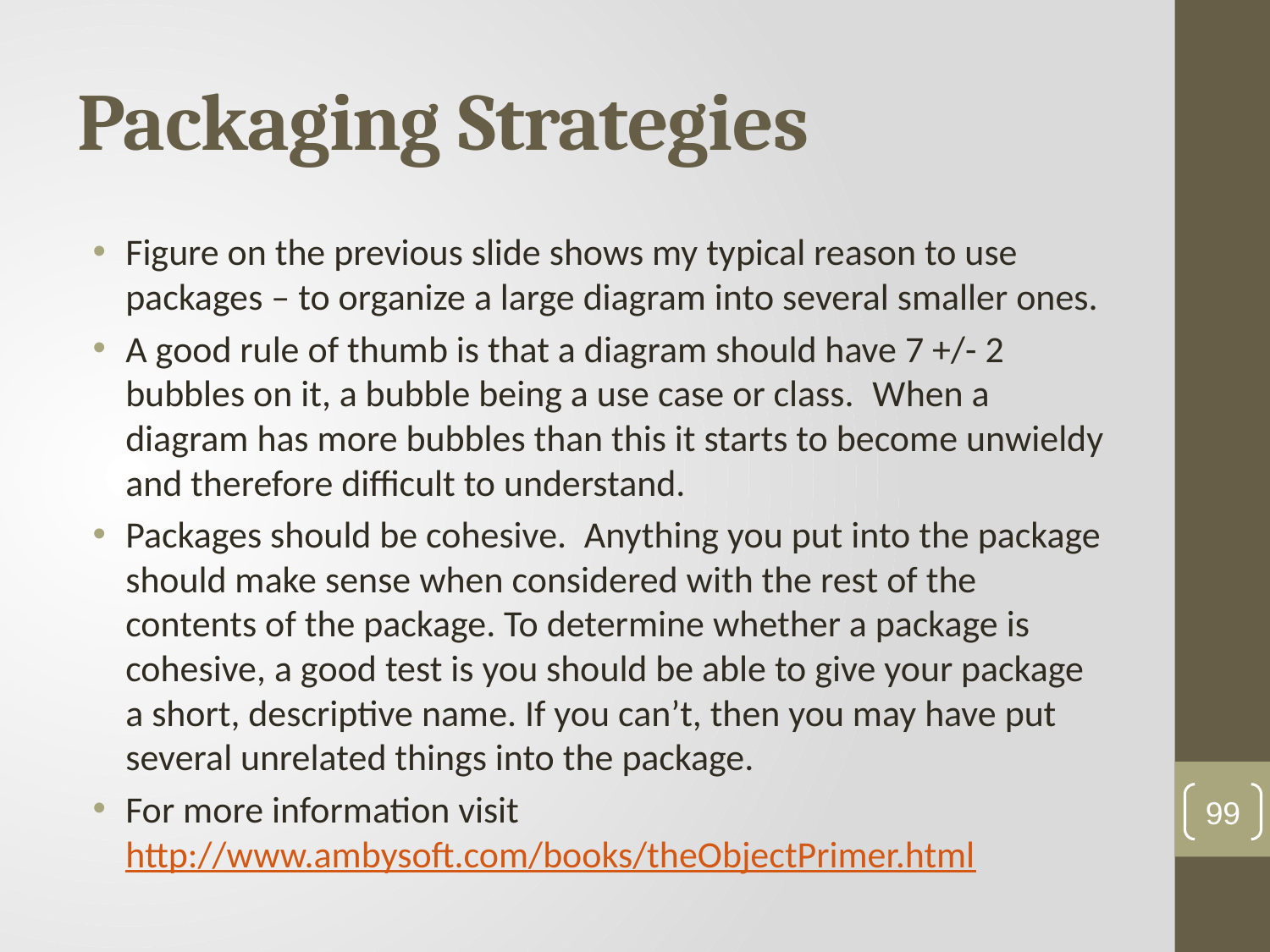

# Packaging Strategies
Figure on the previous slide shows my typical reason to use packages – to organize a large diagram into several smaller ones.
A good rule of thumb is that a diagram should have 7 +/- 2 bubbles on it, a bubble being a use case or class.  When a diagram has more bubbles than this it starts to become unwieldy and therefore difficult to understand.
Packages should be cohesive.  Anything you put into the package should make sense when considered with the rest of the contents of the package. To determine whether a package is cohesive, a good test is you should be able to give your package a short, descriptive name. If you can’t, then you may have put several unrelated things into the package.
For more information visit http://www.ambysoft.com/books/theObjectPrimer.html
99